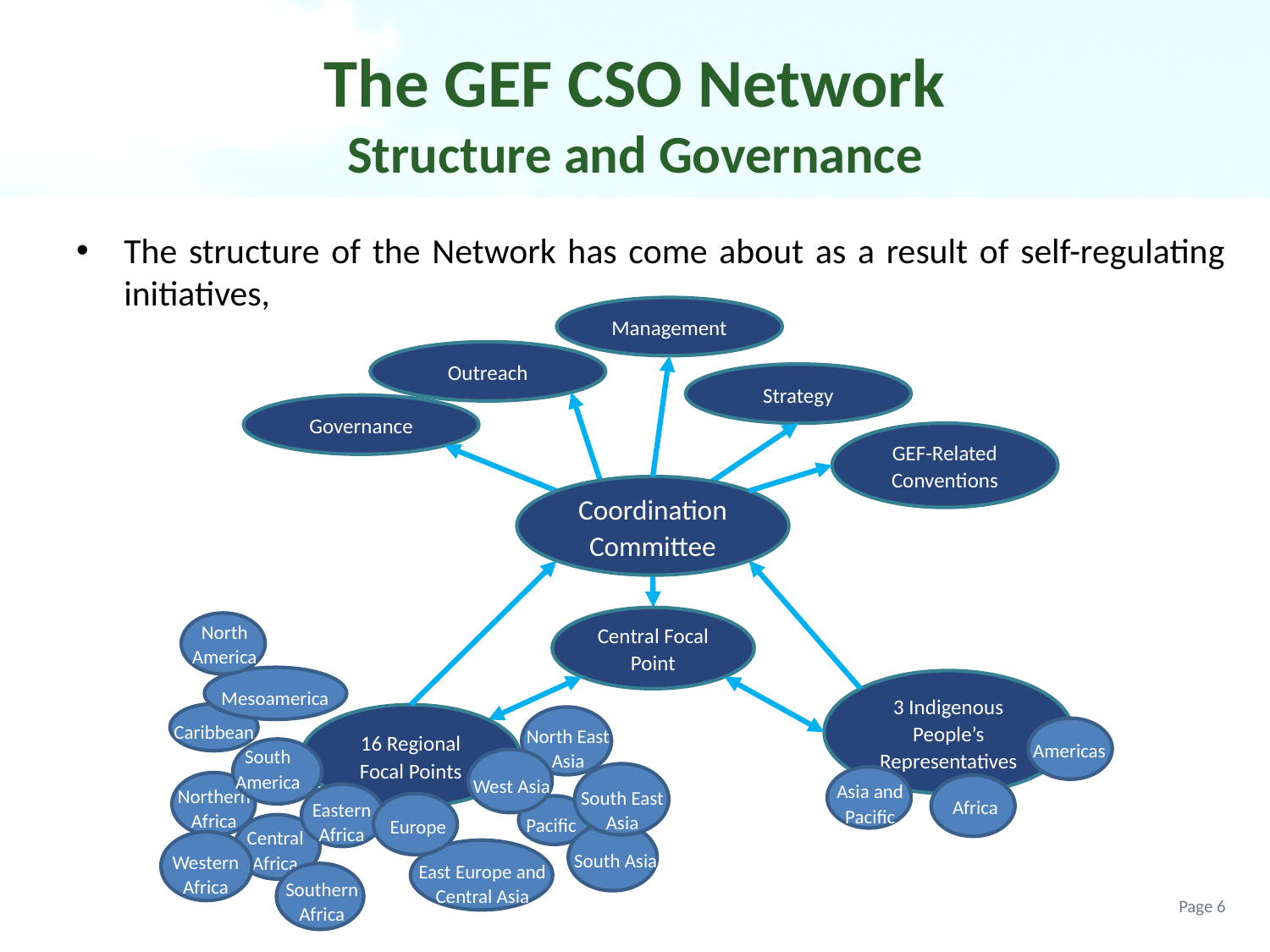

# The GEF CSO Network Structure and Governance
The structure of the Network has come about as a result of self-regulating initiatives,
Management
Outreach
Coordination Committee
North America

Mesoamerica

Caribbean
South America

3 Indigenous People’s Representatives
16 Regional Focal Points

North East Asia

West Asia

South East Asia

Pacific

South Asia

Americas

Asia and Pacific

Northern Africa

Eastern Africa

Central Africa

Western Africa

Southern Africa

Africa

Europe

East Europe and Central Asia
Central Focal Point
Strategy
Governance
GEF-Related Conventions